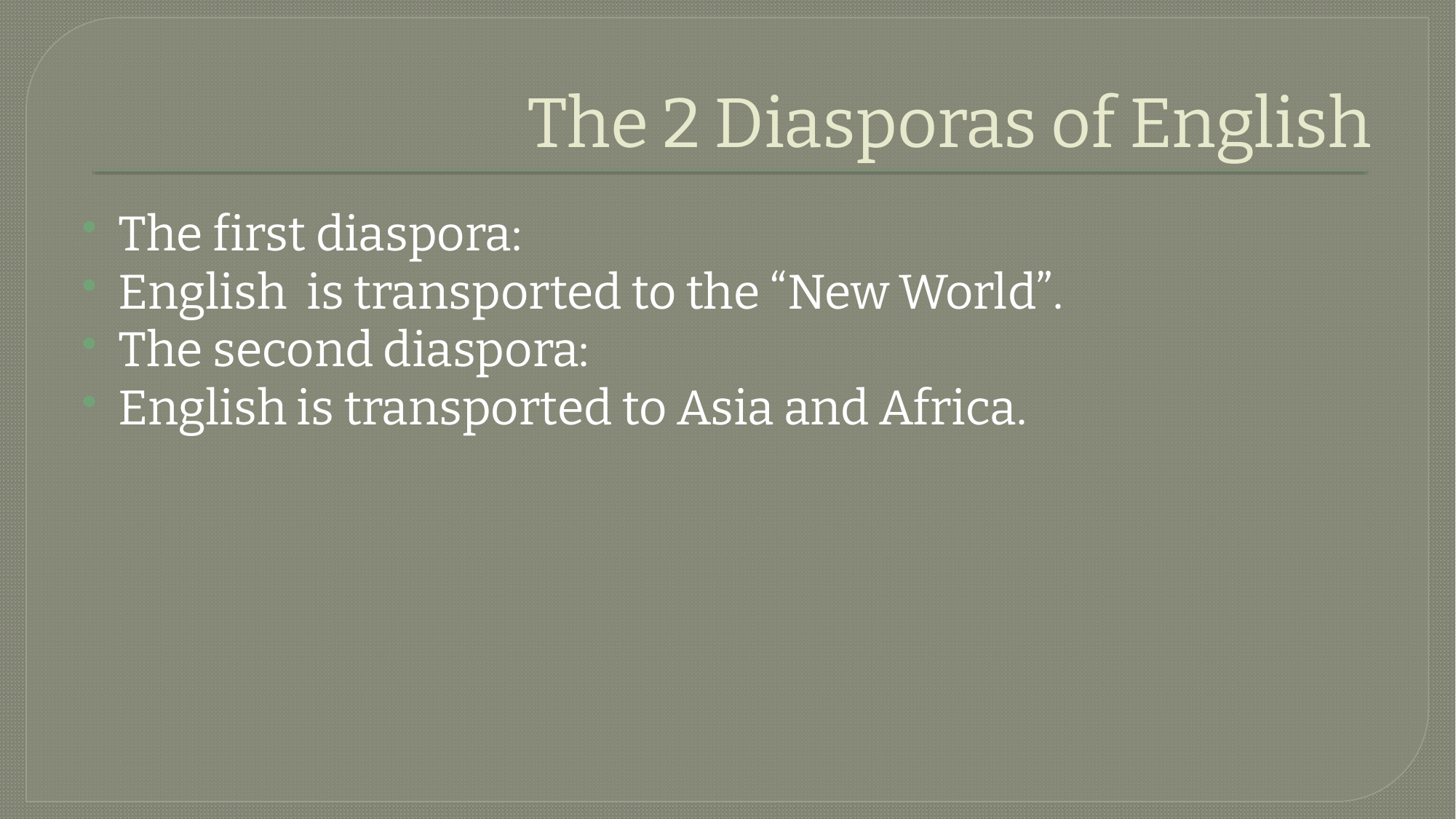

# The 2 Diasporas of English
The first diaspora:
English  is transported to the “New World”.
The second diaspora:
English is transported to Asia and Africa.